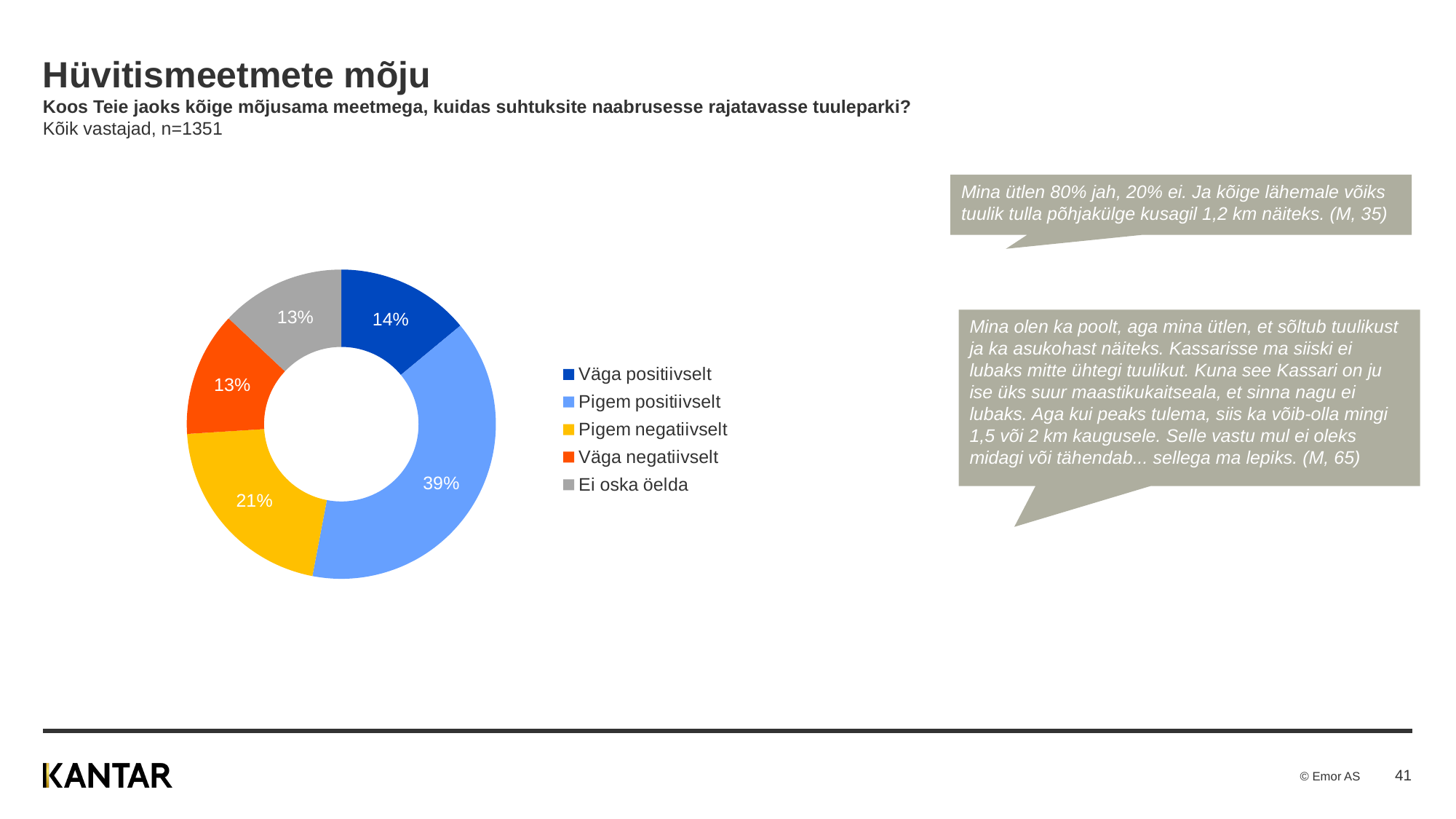

# Hüvitismeetmete mõju Koos Teie jaoks kõige mõjusama meetmega, kuidas suhtuksite naabrusesse rajatavasse tuuleparki? Kõik vastajad, n=1351
Mina ütlen 80% jah, 20% ei. Ja kõige lähemale võiks tuulik tulla põhjakülge kusagil 1,2 km näiteks. (M, 35)

### Chart

| Category | Koos Teie jaoks kõige mõjusama meetmega, kuidas suhtuksite naabrusesse rajatavasse tuuleparki. |
|---|---|
| Väga positiivselt | 14.0 |
| Pigem positiivselt | 39.0 |
| Pigem negatiivselt | 21.0 |
| Väga negatiivselt | 13.0 |
| Ei oska öelda | 13.0 |
Mina olen ka poolt, aga mina ütlen, et sõltub tuulikust ja ka asukohast näiteks. Kassarisse ma siiski ei lubaks mitte ühtegi tuulikut. Kuna see Kassari on ju ise üks suur maastikukaitseala, et sinna nagu ei lubaks. Aga kui peaks tulema, siis ka võib-olla mingi 1,5 või 2 km kaugusele. Selle vastu mul ei oleks midagi või tähendab... sellega ma lepiks. (M, 65)
41